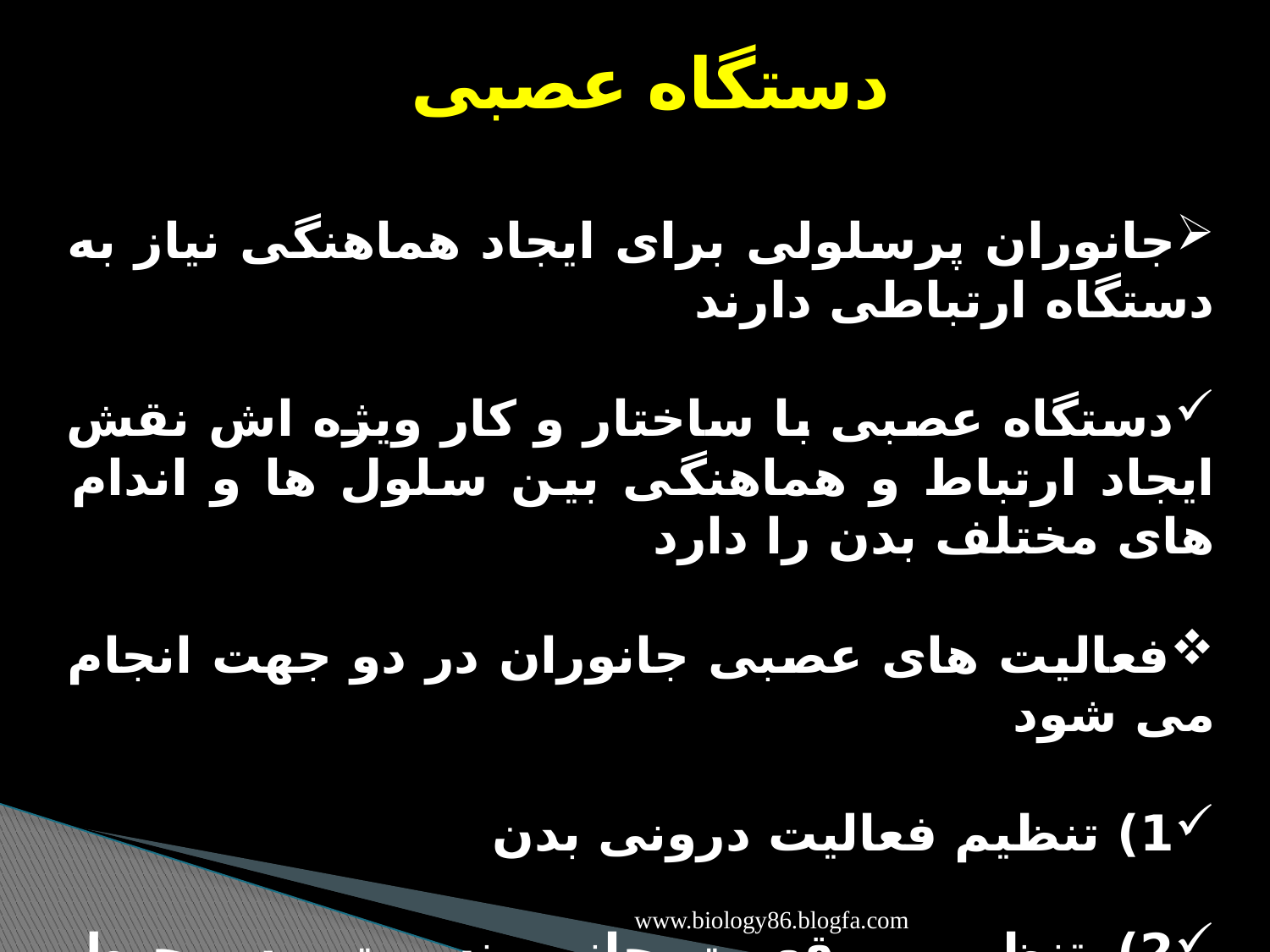

دستگاه عصبی
جانوران پرسلولی برای ایجاد هماهنگی نیاز به دستگاه ارتباطی دارند

دستگاه عصبی با ساختار و کار ویژه اش نقش ایجاد ارتباط و هماهنگی بین سلول ها و اندام های مختلف بدن را دارد

فعالیت های عصبی جانوران در دو جهت انجام می شود

1) تنظیم فعالیت درونی بدن

2) تنظیم موقعیت جانور نسبت به محیط داخلی

www.biology86.blogfa.com